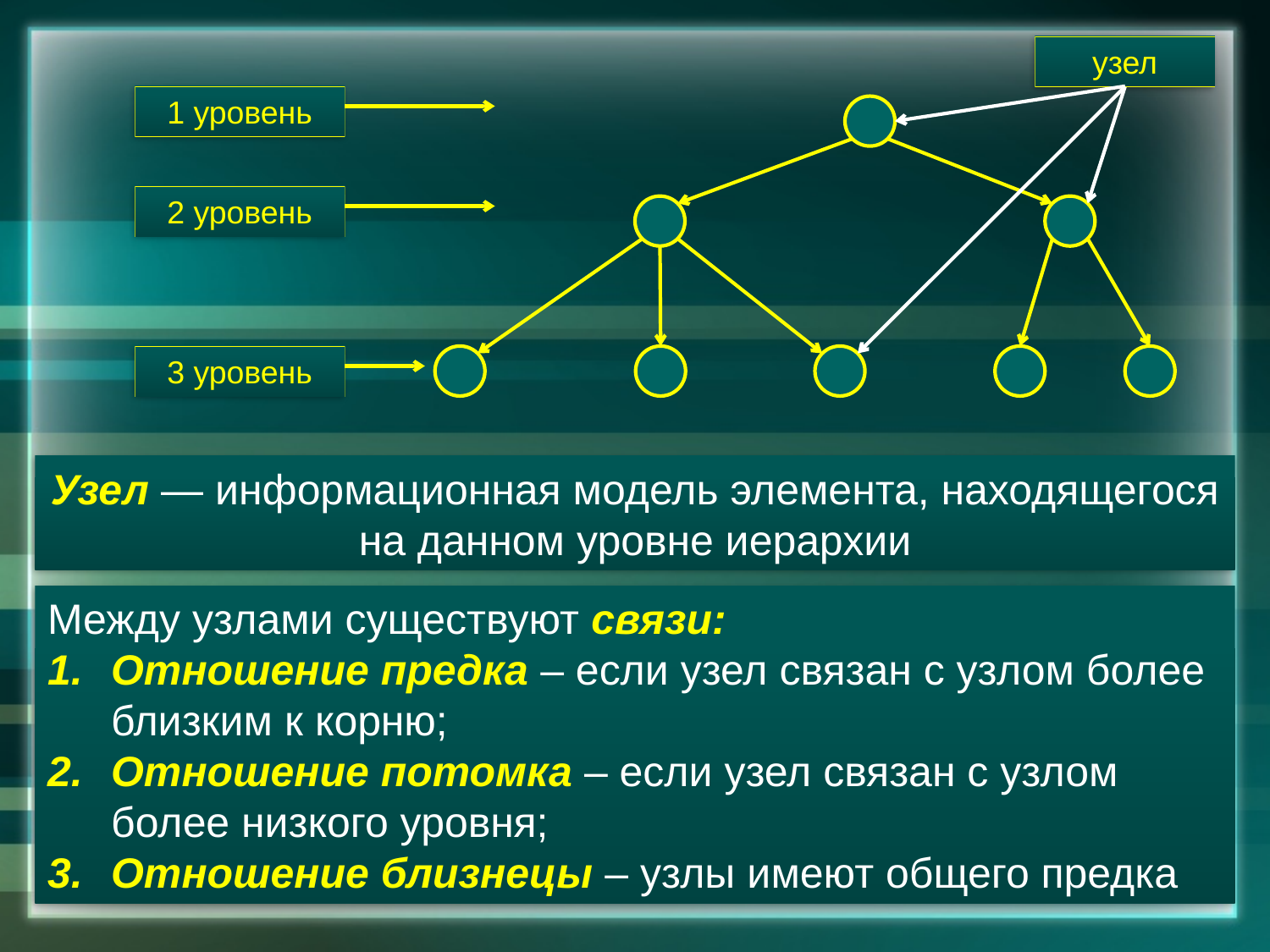

узел
1 уровень

2 уровень

3 уровень

Узел — информационная модель элемента, находящегося на данном уровне иерархии
Между узлами существуют связи:
Отношение предка – если узел связан с узлом более близким к корню;
Отношение потомка – если узел связан с узлом более низкого уровня;
Отношение близнецы – узлы имеют общего предка